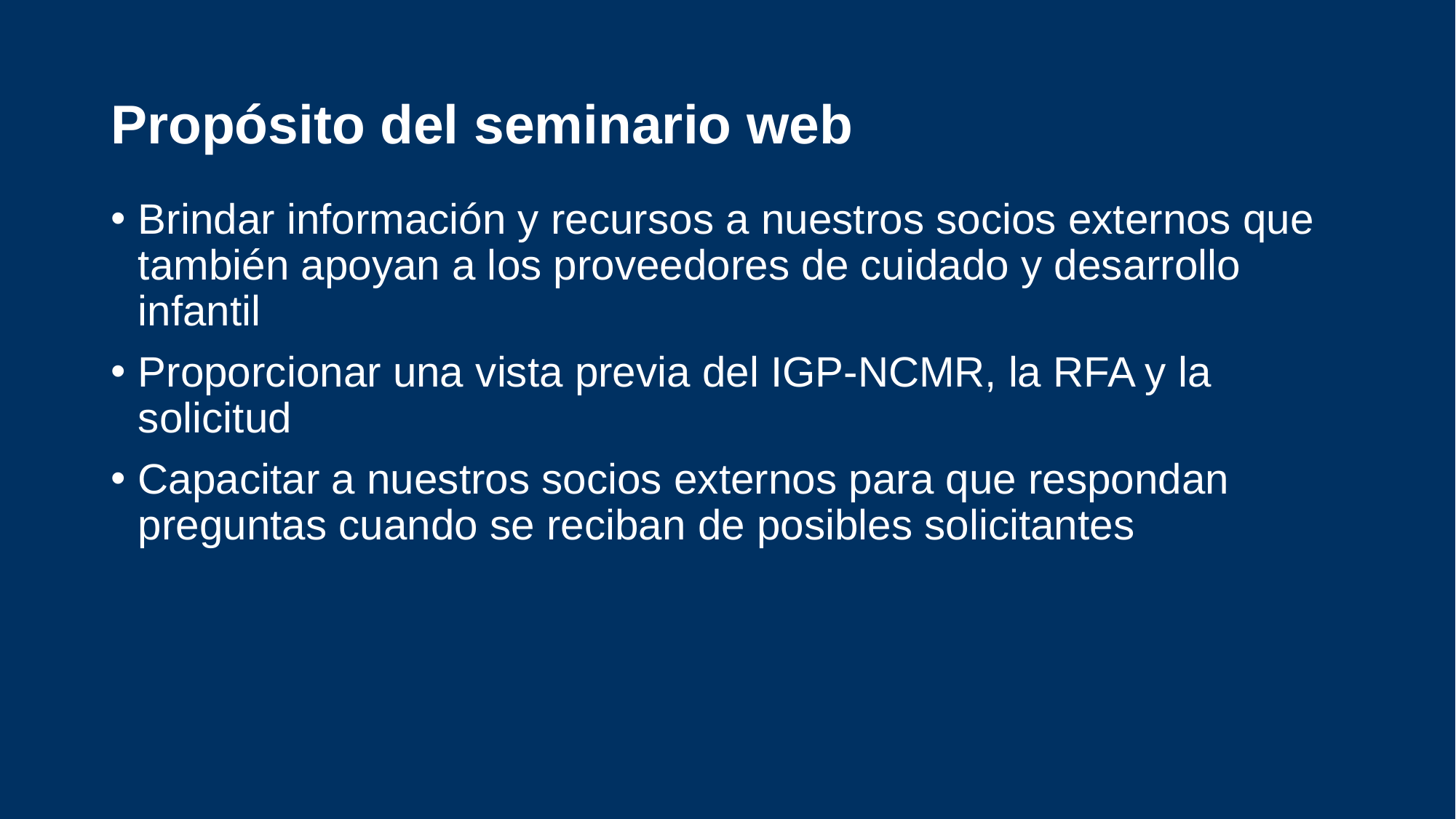

# Propósito del seminario web
Brindar información y recursos a nuestros socios externos que también apoyan a los proveedores de cuidado y desarrollo infantil
Proporcionar una vista previa del IGP-NCMR, la RFA y la solicitud
Capacitar a nuestros socios externos para que respondan preguntas cuando se reciban de posibles solicitantes